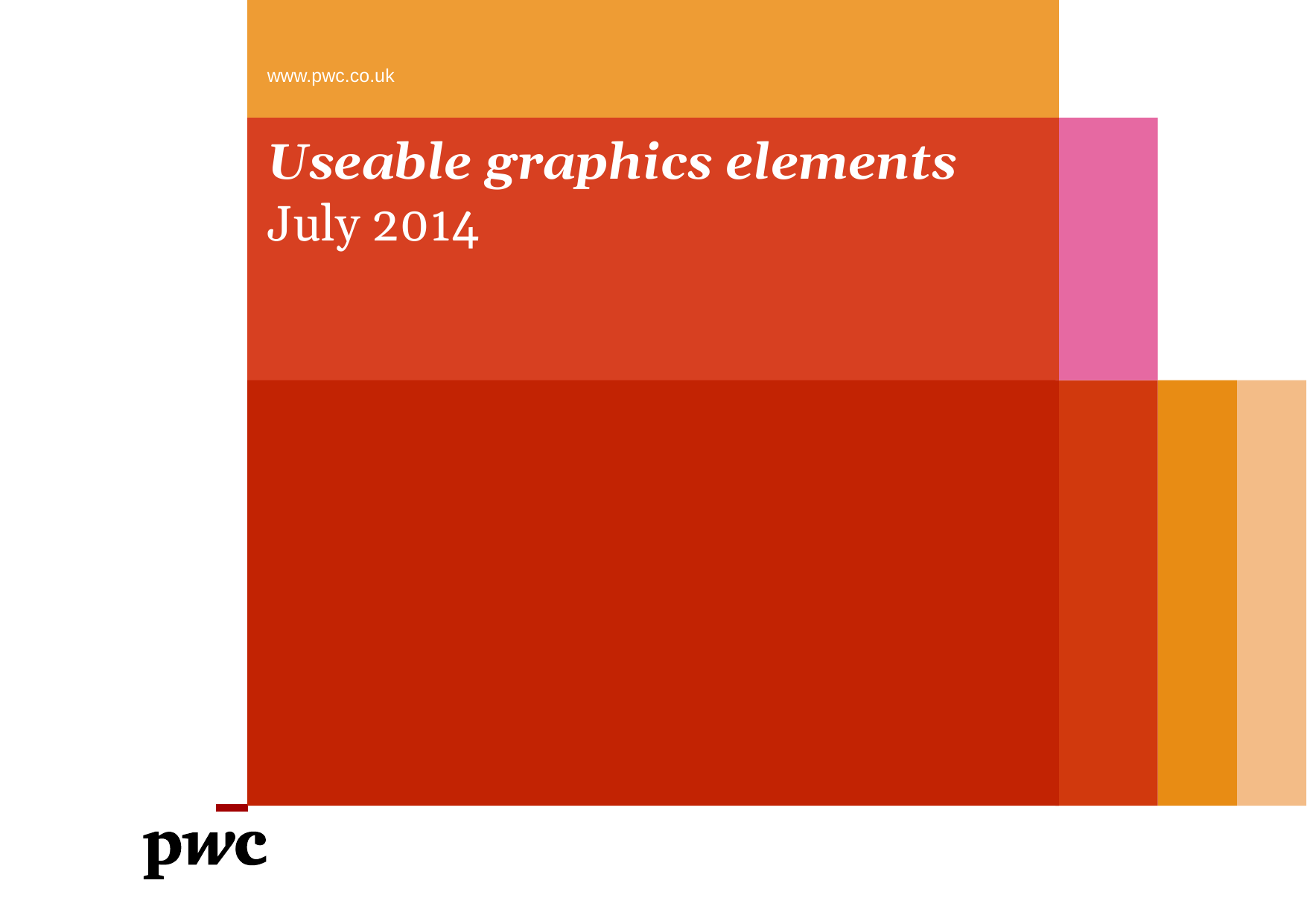

www.pwc.co.uk
# Useable graphics elements
July 2014